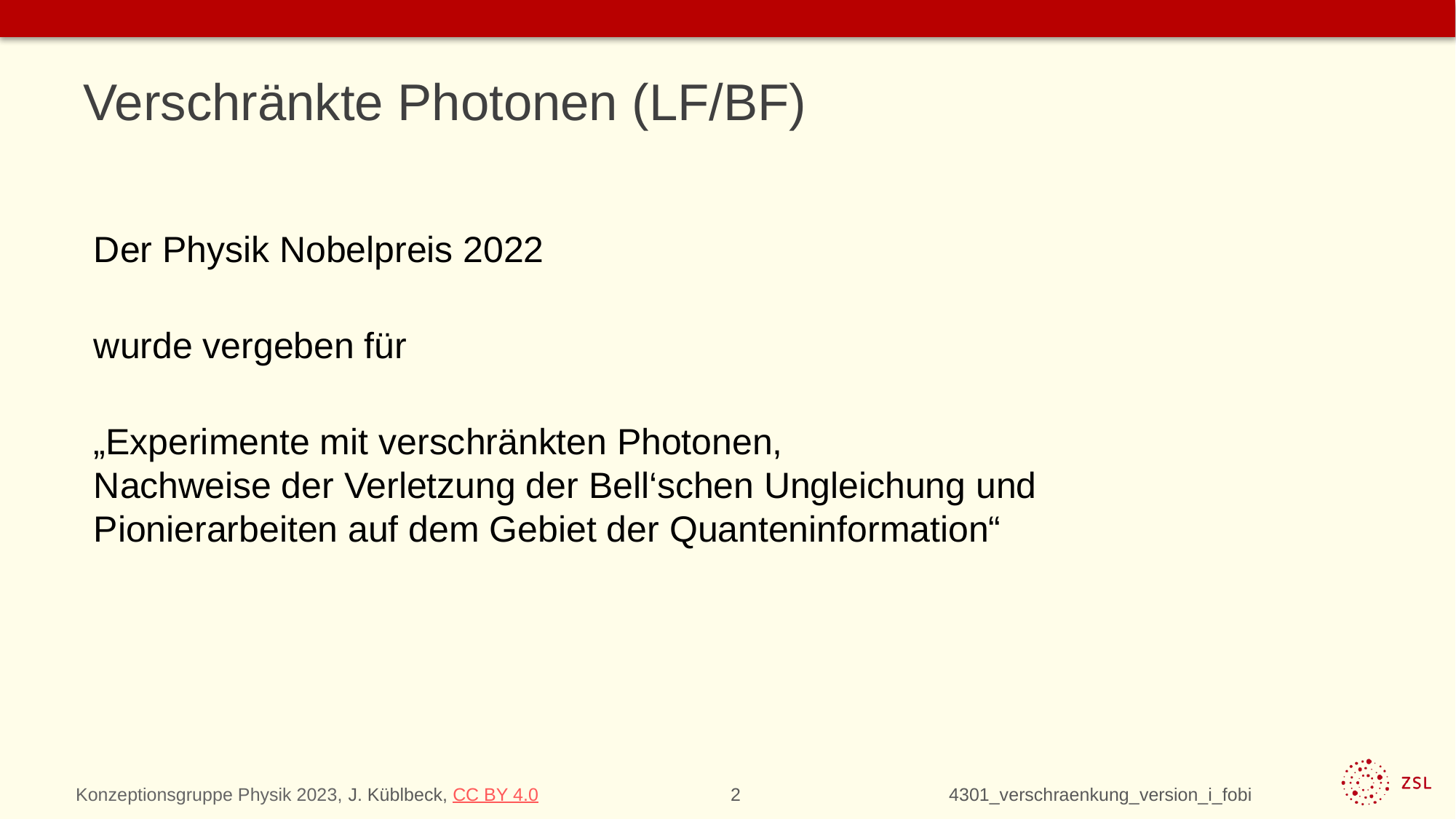

# Verschränkte Photonen (LF/BF)
Der Physik Nobelpreis 2022

wurde vergeben für

„Experimente mit verschränkten Photonen,
Nachweise der Verletzung der Bell‘schen Ungleichung und Pionierarbeiten auf dem Gebiet der Quanteninformation“